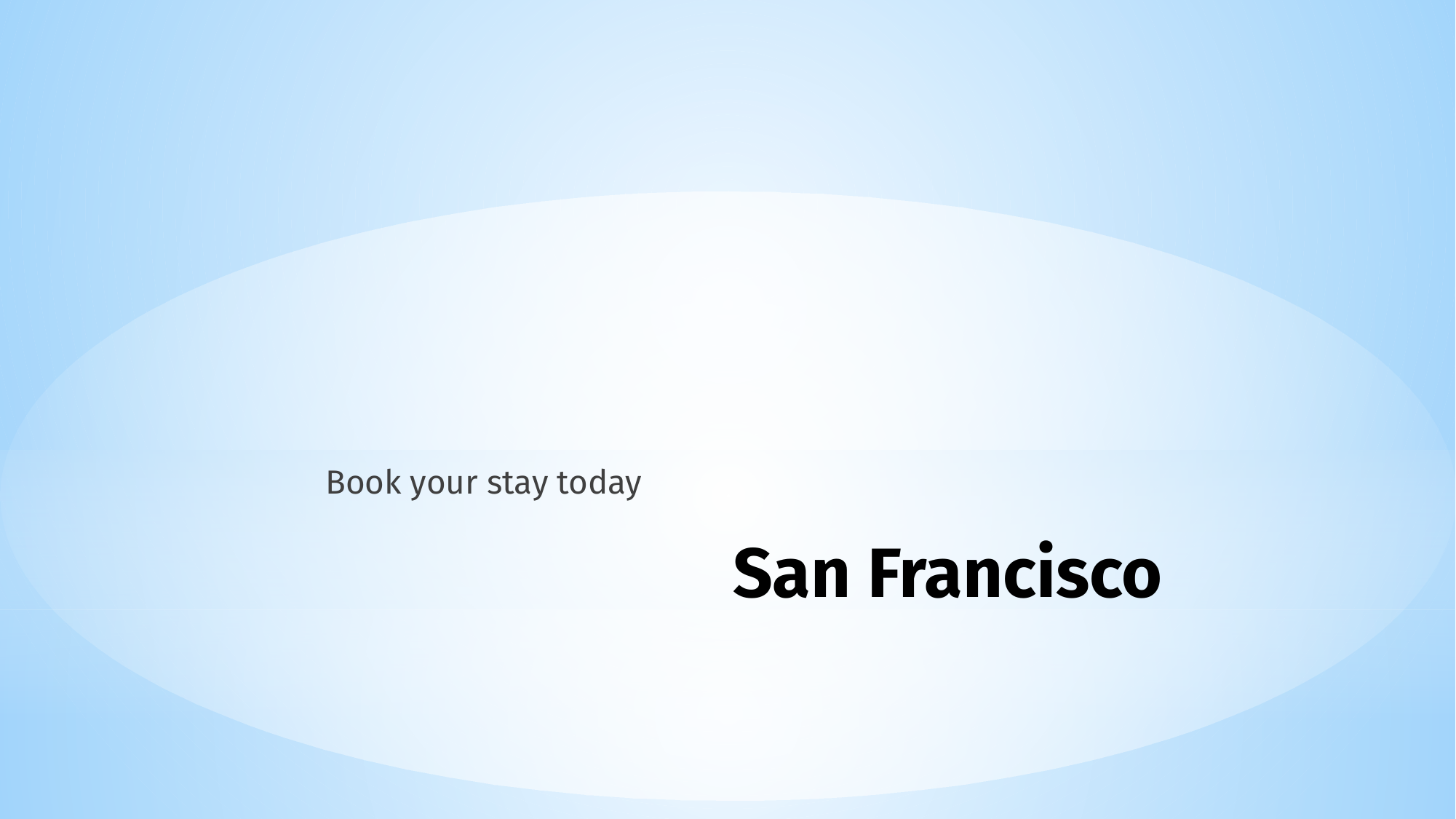

Book your stay today
# San Francisco